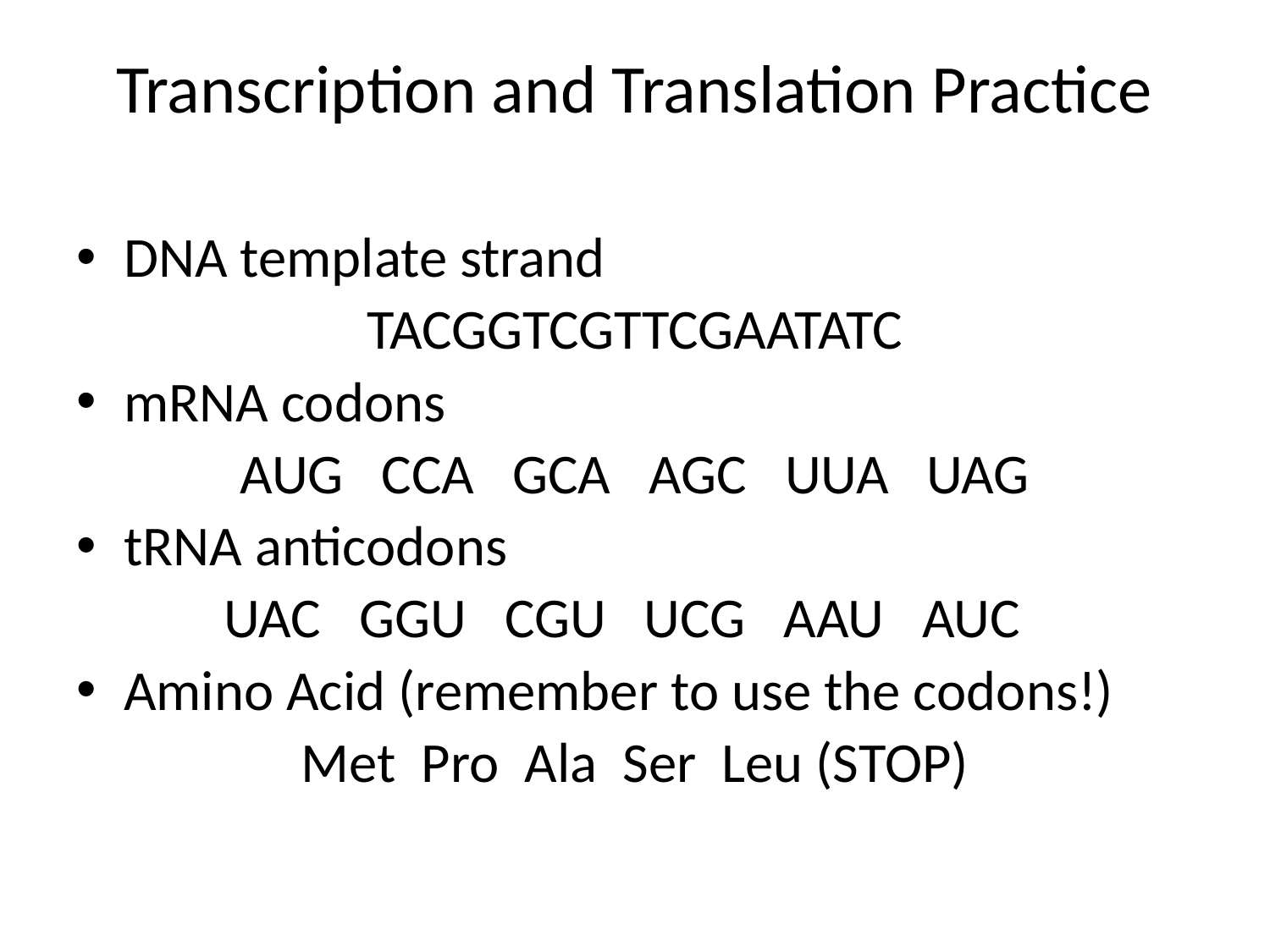

DNA template strand
TACGGTCGTTCGAATATC
mRNA codons
AUG   CCA   GCA   AGC   UUA   UAG
tRNA anticodons
UAC   GGU   CGU   UCG   AAU   AUC
Amino Acid (remember to use the codons!)
Met  Pro  Ala  Ser  Leu (STOP)

Transcription and Translation Practice